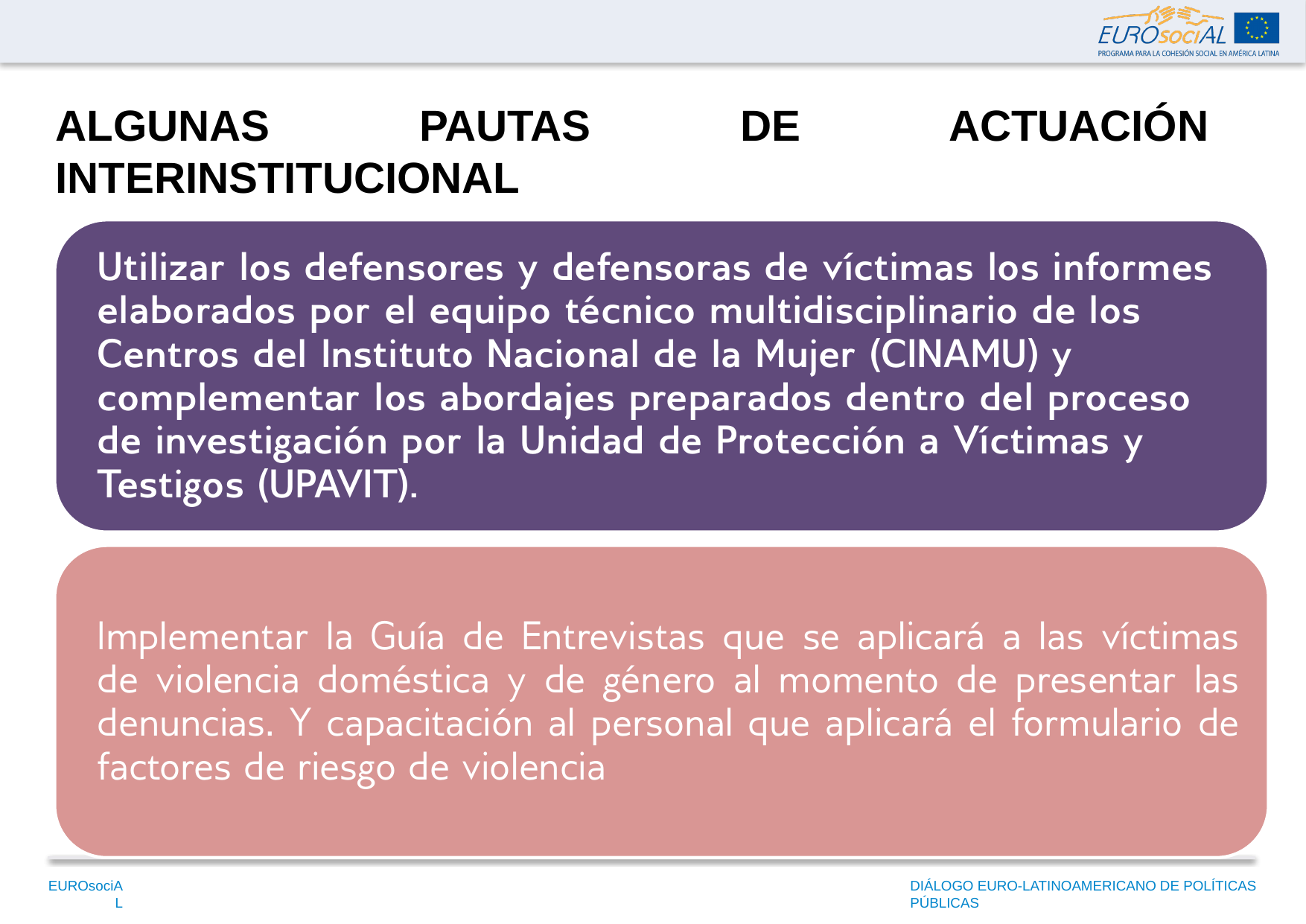

ALGUNAS PAUTAS DE ACTUACIÓN INTERINSTITUCIONAL

Utilizar los defensores y defensoras de víctimas los informes elaborados por el equipo técnico multidisciplinario de los Centros del Instituto Nacional de la Mujer (CINAMU) y complementar los abordajes preparados dentro del proceso de investigación por la Unidad de Protección a Víctimas y Testigos (UPAVIT).
Implementar la Guía de Entrevistas que se aplicará a las víctimas de violencia doméstica y de género al momento de presentar las denuncias. Y capacitación al personal que aplicará el formulario de factores de riesgo de violencia